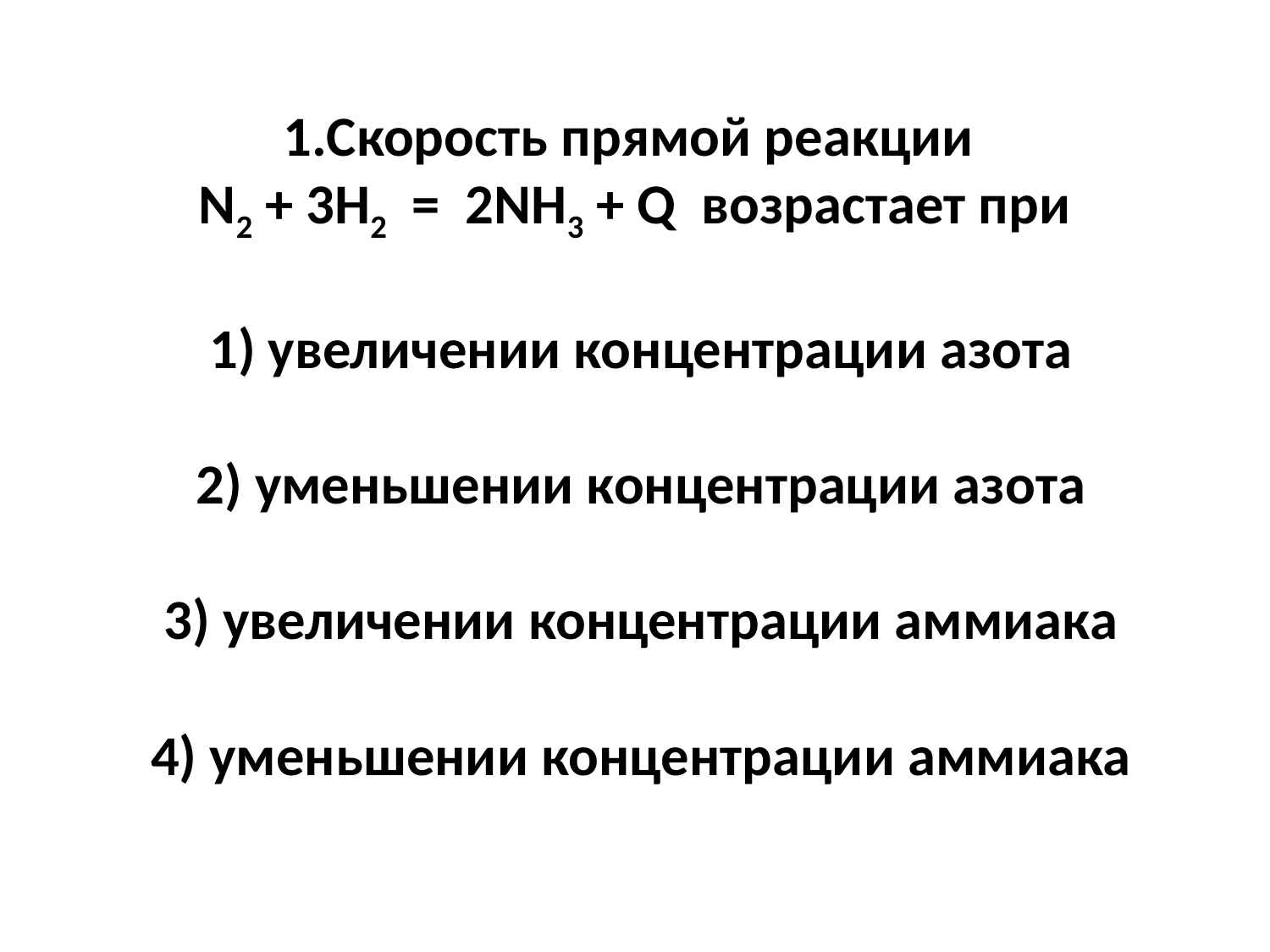

# 1.Скорость прямой реакции  N2 + 3H2  =  2NH3 + Q  возрастает при     1) увеличении концентрации азота     2) уменьшении концентрации азота     3) увеличении концентрации аммиака     4) уменьшении концентрации аммиака